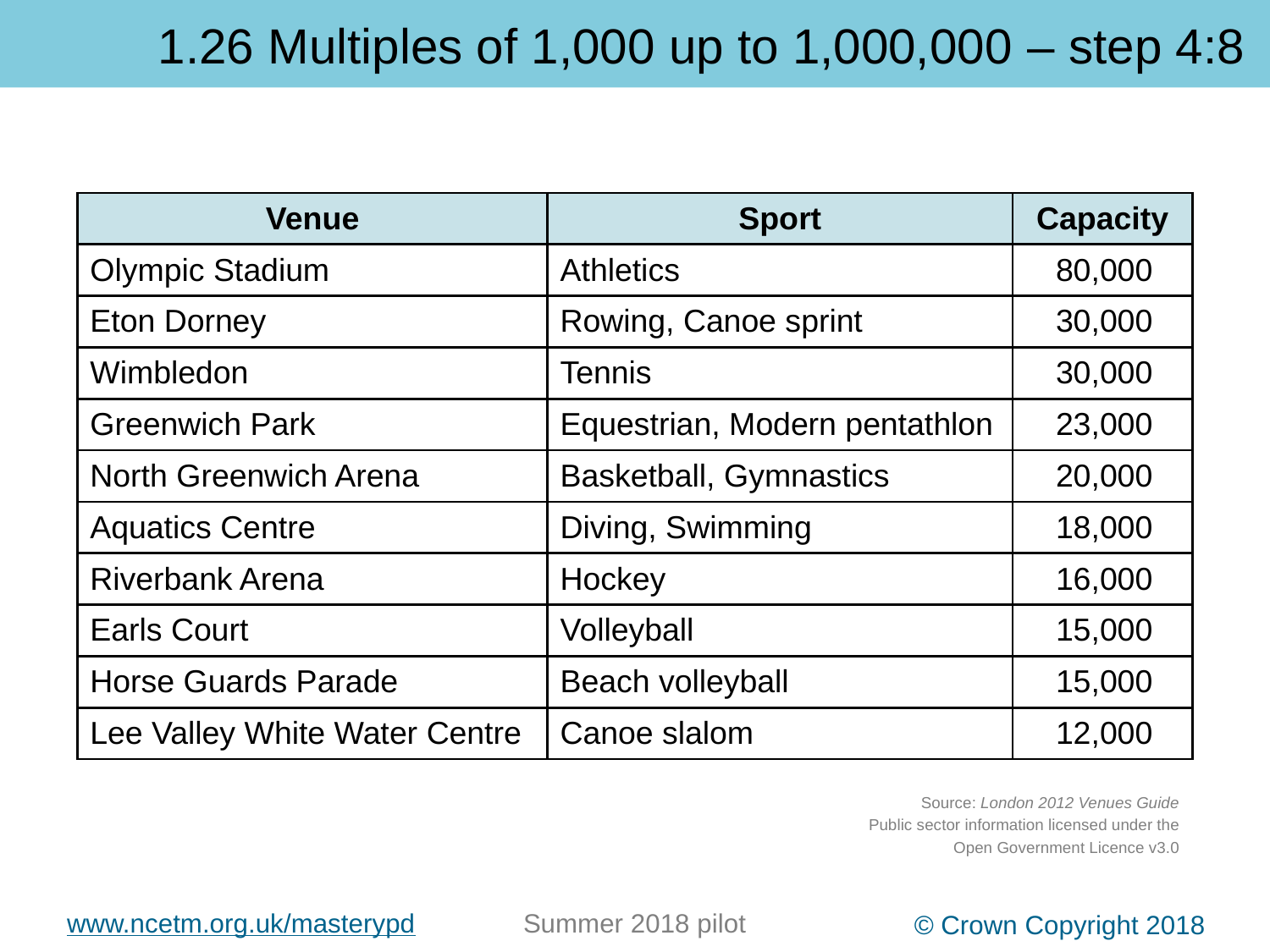

1.26 Multiples of 1,000 up to 1,000,000 – step 4:8
| Venue | Sport | Capacity |
| --- | --- | --- |
| Olympic Stadium | Athletics | 80,000 |
| Eton Dorney | Rowing, Canoe sprint | 30,000 |
| Wimbledon | Tennis | 30,000 |
| Greenwich Park | Equestrian, Modern pentathlon | 23,000 |
| North Greenwich Arena | Basketball, Gymnastics | 20,000 |
| Aquatics Centre | Diving, Swimming | 18,000 |
| Riverbank Arena | Hockey | 16,000 |
| Earls Court | Volleyball | 15,000 |
| Horse Guards Parade | Beach volleyball | 15,000 |
| Lee Valley White Water Centre | Canoe slalom | 12,000 |
Source: London 2012 Venues Guide
Public sector information licensed under the
Open Government Licence v3.0